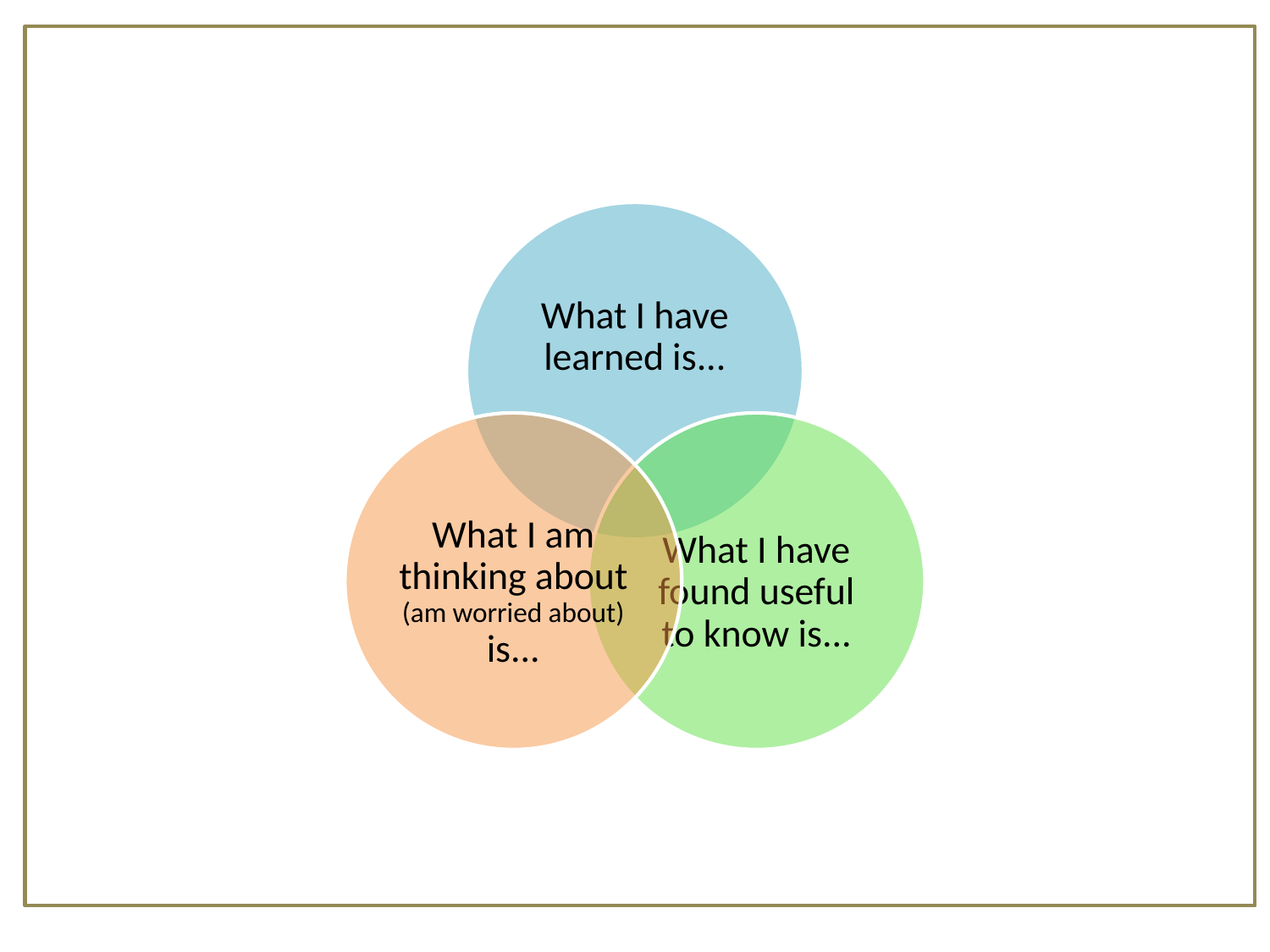

What I have learned is...
What I have found useful to know is...
What I am thinking about (am worried about) is...